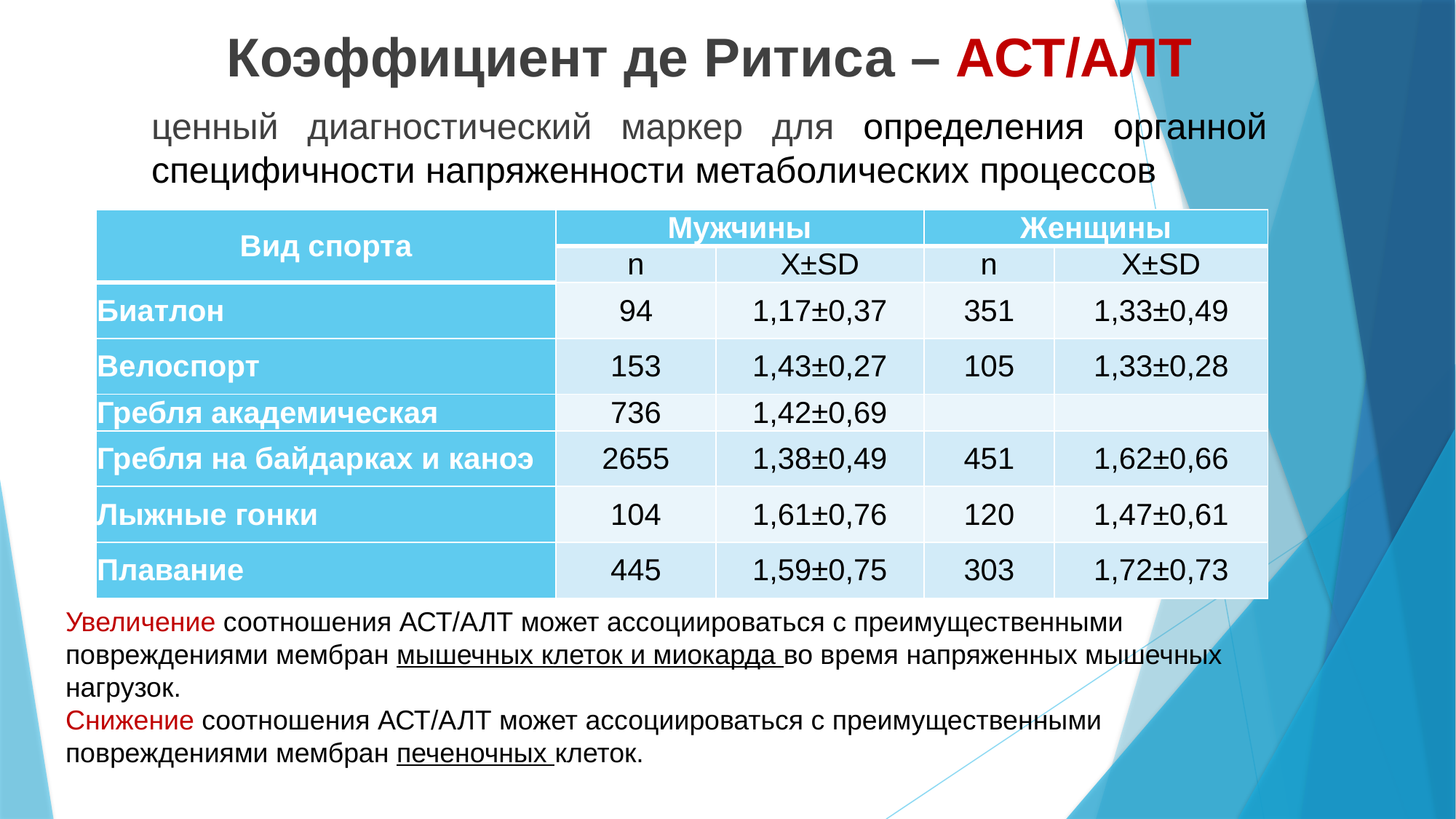

Коэффициент де Ритиса – АСТ/АЛТ
ценный диагностический маркер для определения органной специфичности напряженности метаболических процессов
| Вид спорта | Мужчины |  | Женщины |  |
| --- | --- | --- | --- | --- |
|  | n | X±SD | n | X±SD |
| Биатлон | 94 | 1,17±0,37 | 351 | 1,33±0,49 |
| Велоспорт | 153 | 1,43±0,27 | 105 | 1,33±0,28 |
| Гребля академическая | 736 | 1,42±0,69 |  |  |
| Гребля на байдарках и каноэ | 2655 | 1,38±0,49 | 451 | 1,62±0,66 |
| Лыжные гонки | 104 | 1,61±0,76 | 120 | 1,47±0,61 |
| Плавание | 445 | 1,59±0,75 | 303 | 1,72±0,73 |
Увеличение соотношения АСТ/АЛТ может ассоциироваться с преимущественными повреждениями мембран мышечных клеток и миокарда во время напряженных мышечных нагрузок.
Снижение соотношения АСТ/АЛТ может ассоциироваться с преимущественными повреждениями мембран печеночных клеток.